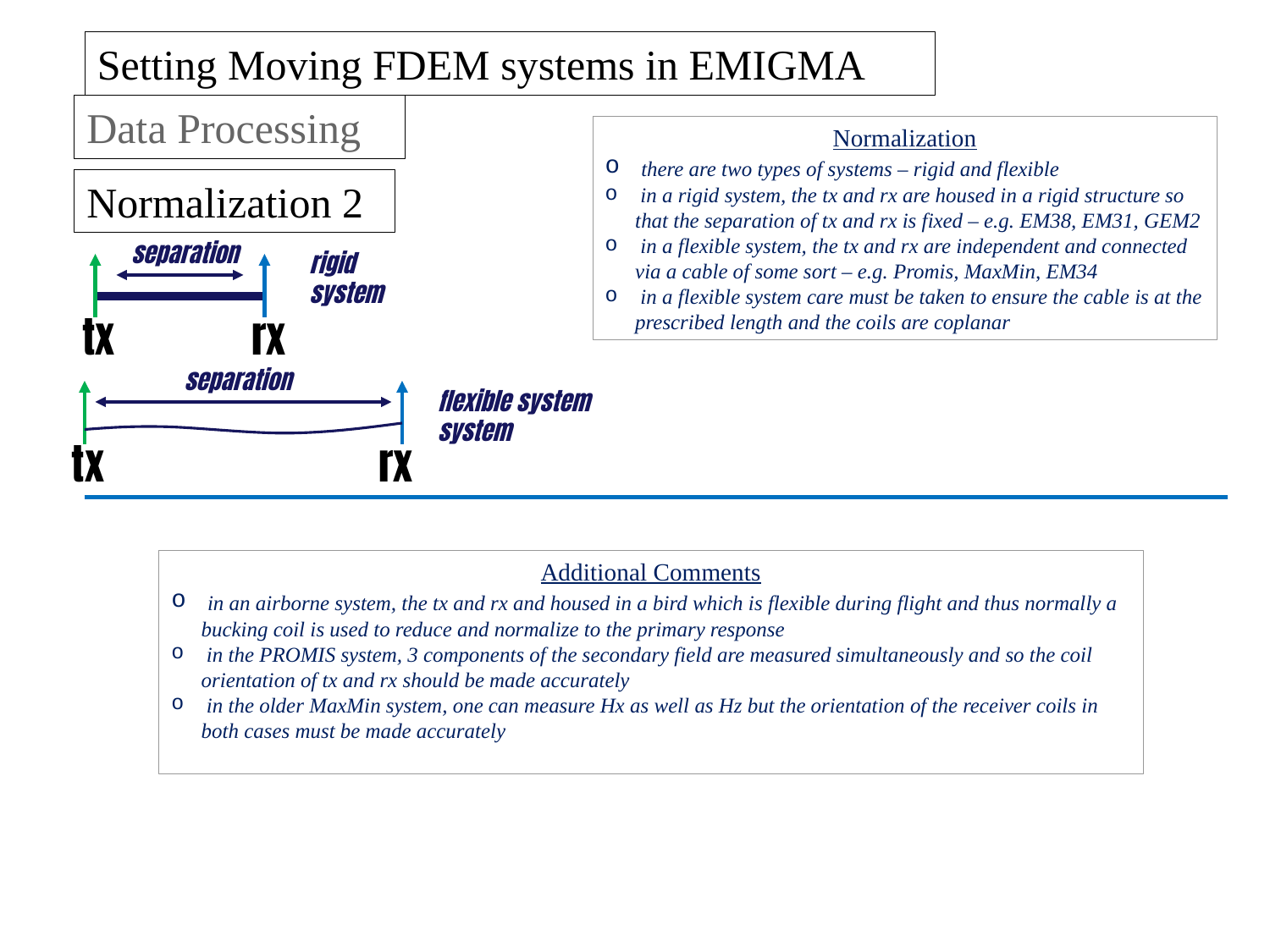

Setting Moving FDEM systems in EMIGMA
Data Processing
Normalization
 there are two types of systems – rigid and flexible
 in a rigid system, the tx and rx are housed in a rigid structure so that the separation of tx and rx is fixed – e.g. EM38, EM31, GEM2
 in a flexible system, the tx and rx are independent and connected via a cable of some sort – e.g. Promis, MaxMin, EM34
 in a flexible system care must be taken to ensure the cable is at the prescribed length and the coils are coplanar
Normalization 2
separation
tx
rx
rigid
system
separation

tx
rx
flexible system
system
Additional Comments
 in an airborne system, the tx and rx and housed in a bird which is flexible during flight and thus normally a bucking coil is used to reduce and normalize to the primary response
 in the PROMIS system, 3 components of the secondary field are measured simultaneously and so the coil orientation of tx and rx should be made accurately
 in the older MaxMin system, one can measure Hx as well as Hz but the orientation of the receiver coils in both cases must be made accurately